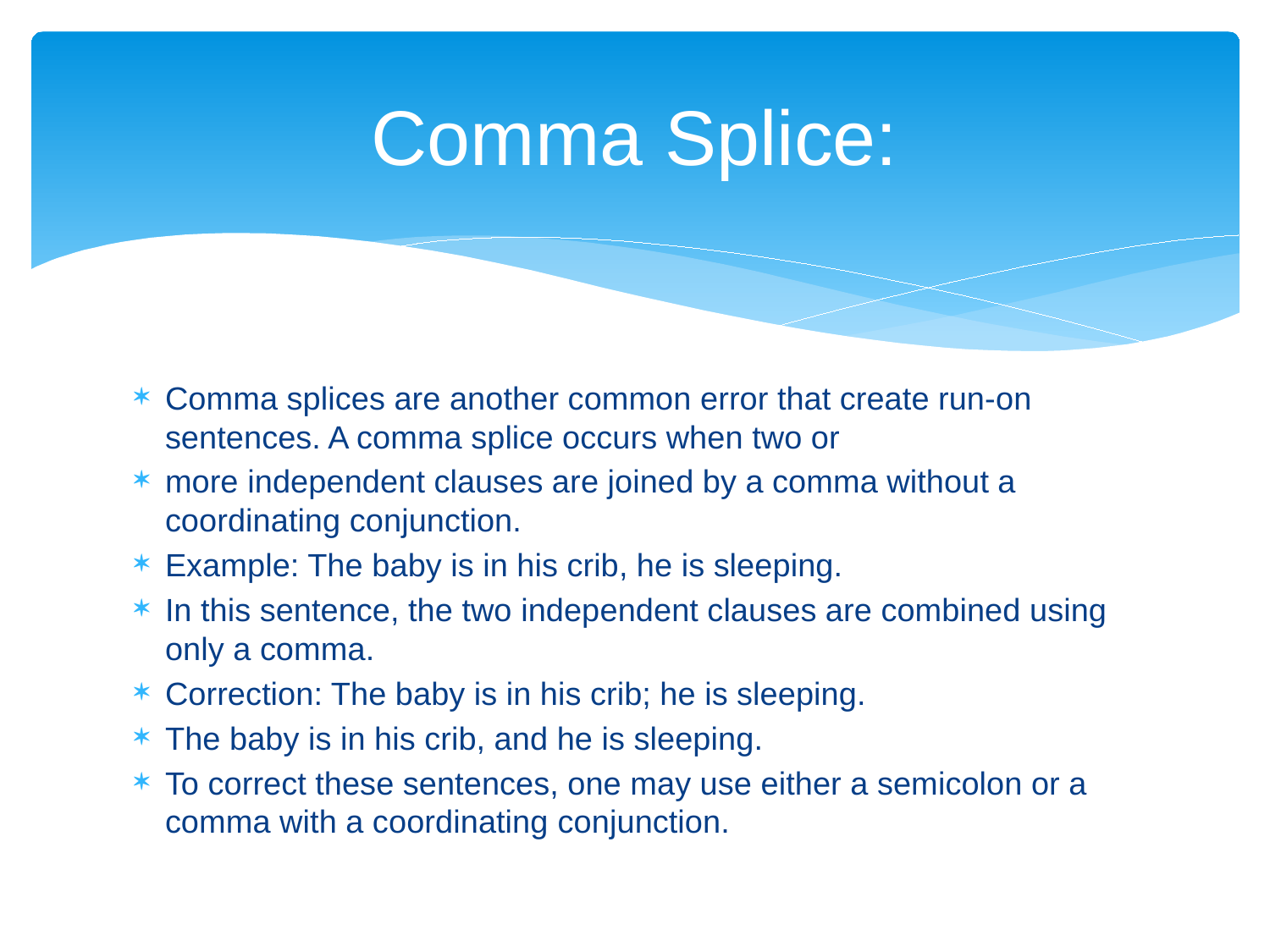

# Comma Splice:
Comma splices are another common error that create run-on sentences. A comma splice occurs when two or
more independent clauses are joined by a comma without a coordinating conjunction.
Example: The baby is in his crib, he is sleeping.
In this sentence, the two independent clauses are combined using only a comma.
Correction: The baby is in his crib; he is sleeping.
The baby is in his crib, and he is sleeping.
To correct these sentences, one may use either a semicolon or a comma with a coordinating conjunction.